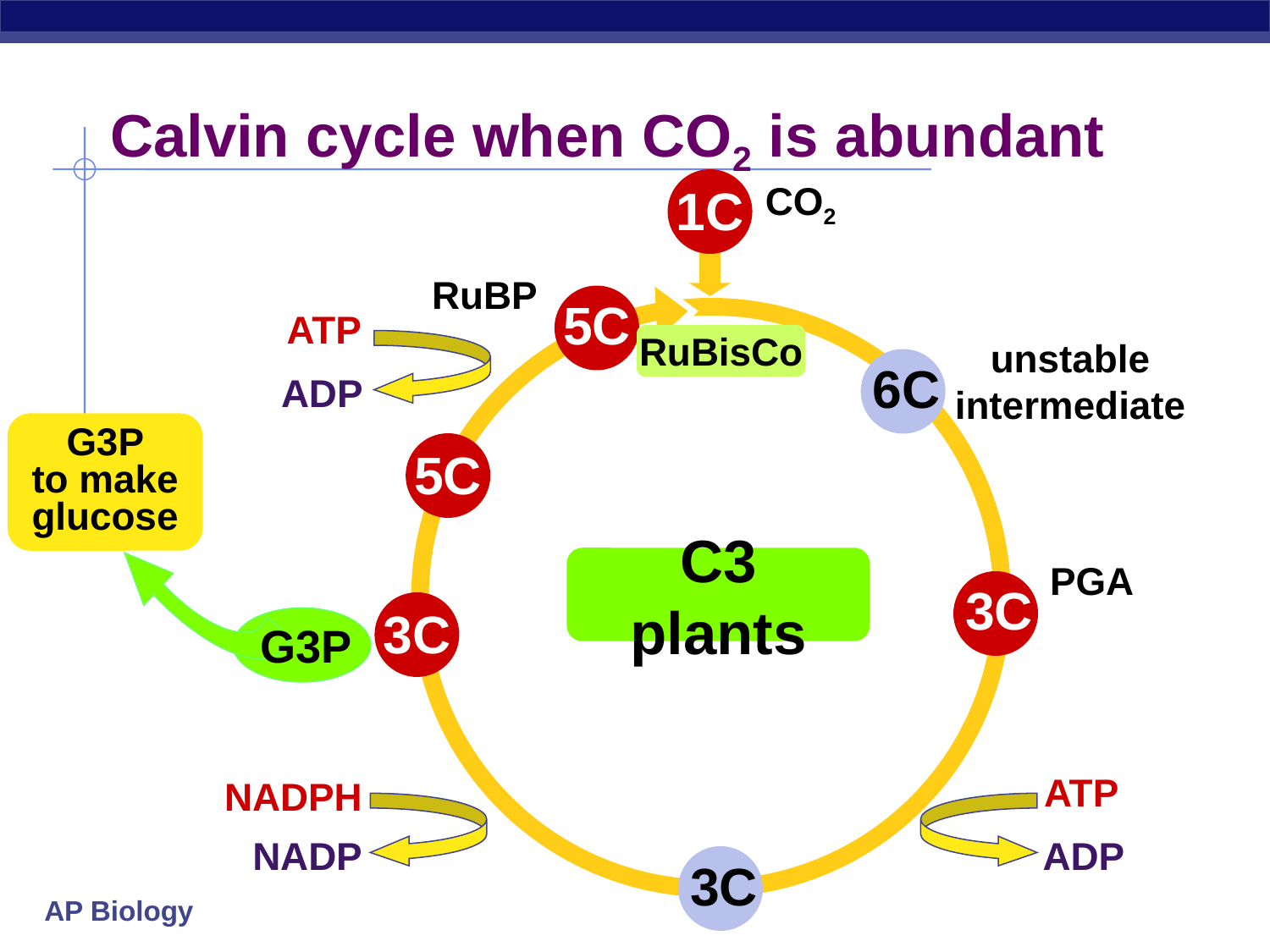

Calvin cycle when CO2 is abundant

1C
CO2

RuBP
5C

ATP

ADP
RuBisCo
unstable
intermediate
6C

G3P
to make
glucose

G3P

5C
C3 plants
PGA
3C

3C
ATP

ADP
NADPH

NADP

3C